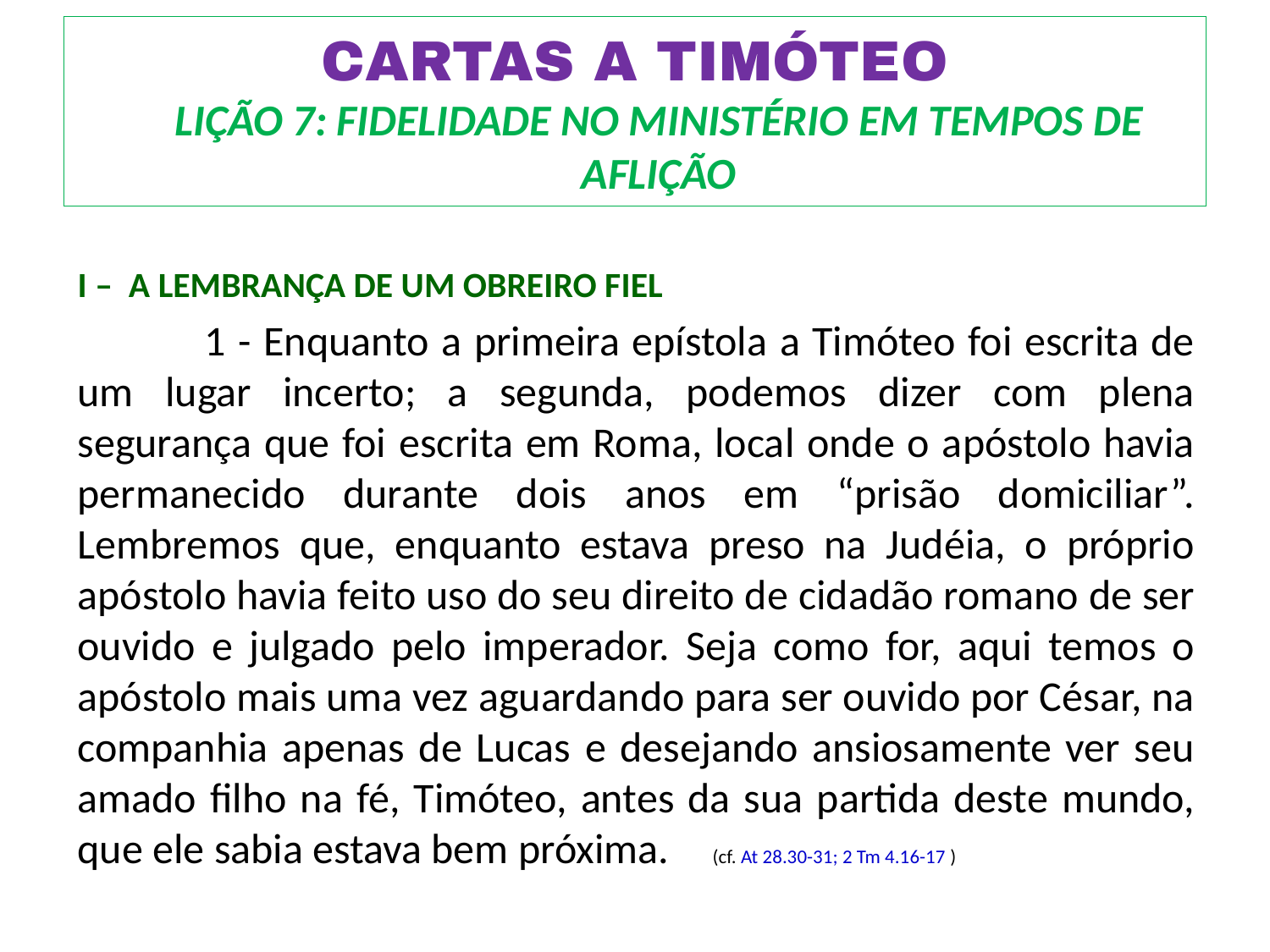

# CARTAS A TIMÓTEO LIÇÃO 7: FIDELIDADE NO MINISTÉRIO EM TEMPOS DE AFLIÇÃO
I –  A LEMBRANÇA DE UM OBREIRO FIEL
	1 - Enquanto a primeira epístola a Timóteo foi escrita de um lugar incerto; a segunda, podemos dizer com plena segurança que foi escrita em Roma, local onde o apóstolo havia permanecido durante dois anos em “prisão domiciliar”. Lembremos que, enquanto estava preso na Judéia, o próprio apóstolo havia feito uso do seu direito de cidadão romano de ser ouvido e julgado pelo imperador. Seja como for, aqui temos o apóstolo mais uma vez aguardando para ser ouvido por César, na companhia apenas de Lucas e desejando ansiosamente ver seu amado filho na fé, Timóteo, antes da sua partida deste mundo, que ele sabia estava bem próxima.	(cf. At 28.30-31; 2 Tm 4.16-17 )